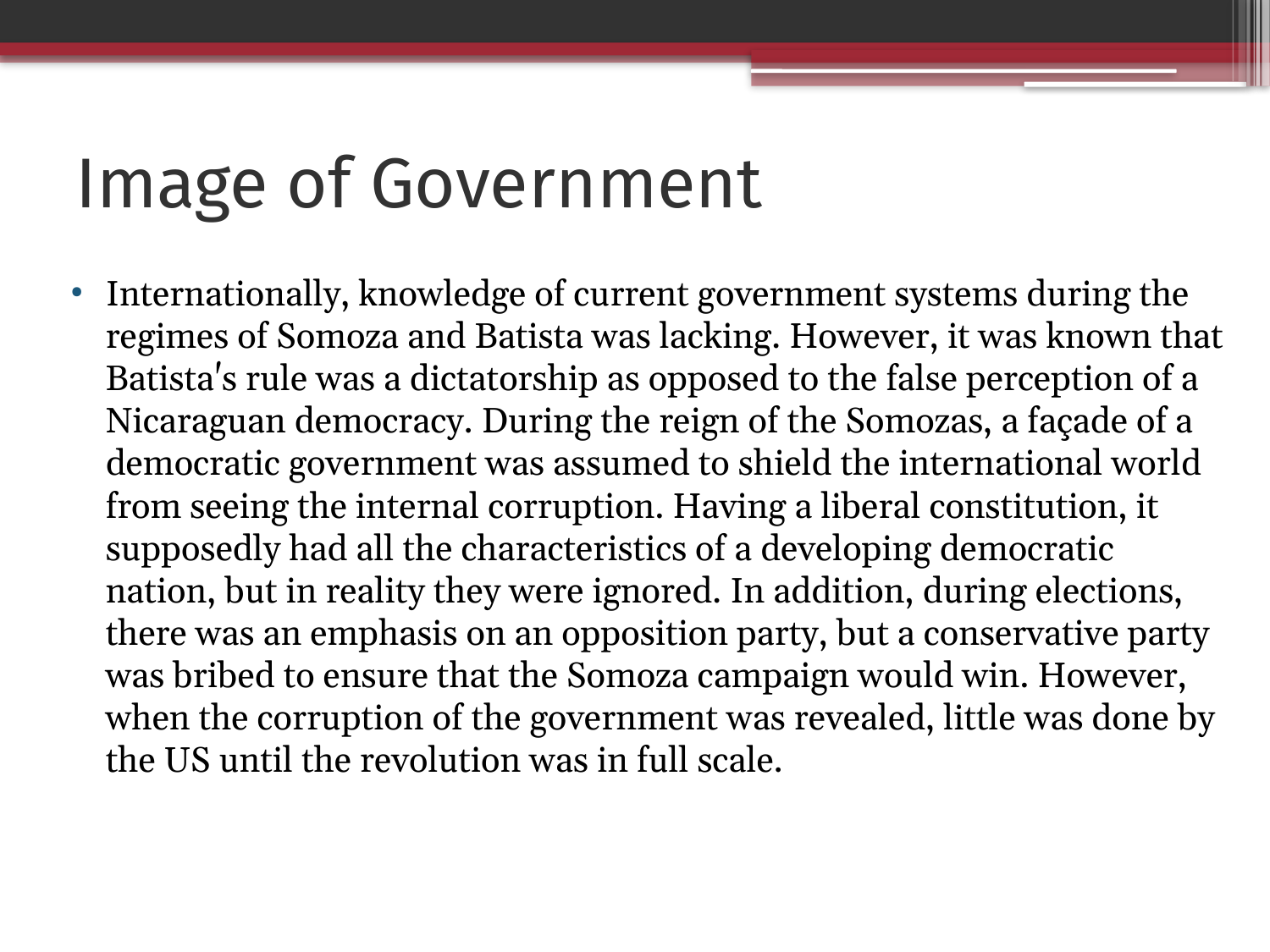

# Image of Government
Internationally, knowledge of current government systems during the regimes of Somoza and Batista was lacking. However, it was known that Batista's rule was a dictatorship as opposed to the false perception of a Nicaraguan democracy. During the reign of the Somozas, a façade of a democratic government was assumed to shield the international world from seeing the internal corruption. Having a liberal constitution, it supposedly had all the characteristics of a developing democratic nation, but in reality they were ignored. In addition, during elections, there was an emphasis on an opposition party, but a conservative party was bribed to ensure that the Somoza campaign would win. However, when the corruption of the government was revealed, little was done by the US until the revolution was in full scale.